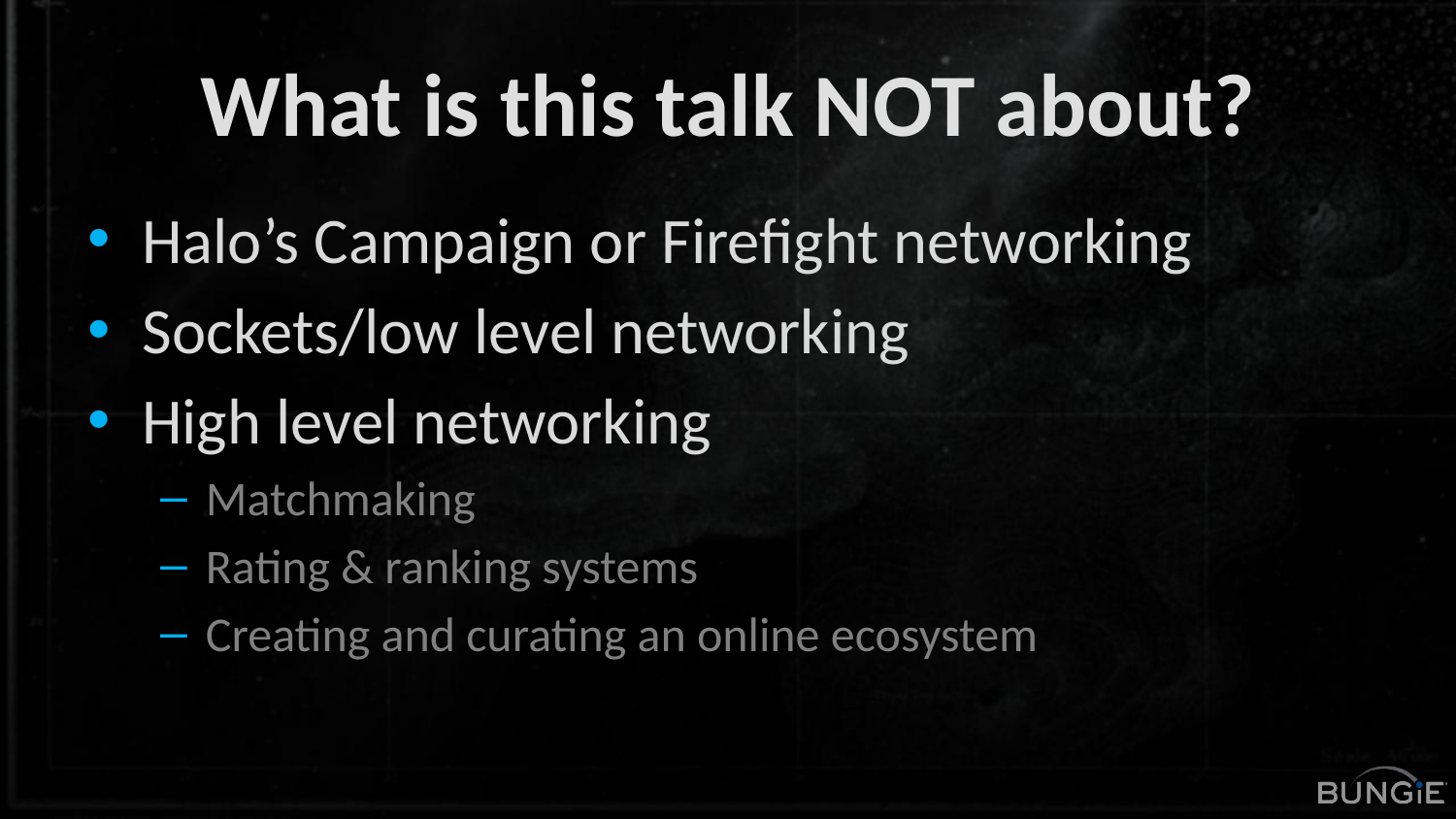

# What is this talk NOT about?
Halo’s Campaign or Firefight networking
Sockets/low level networking
High level networking
Matchmaking
Rating & ranking systems
Creating and curating an online ecosystem